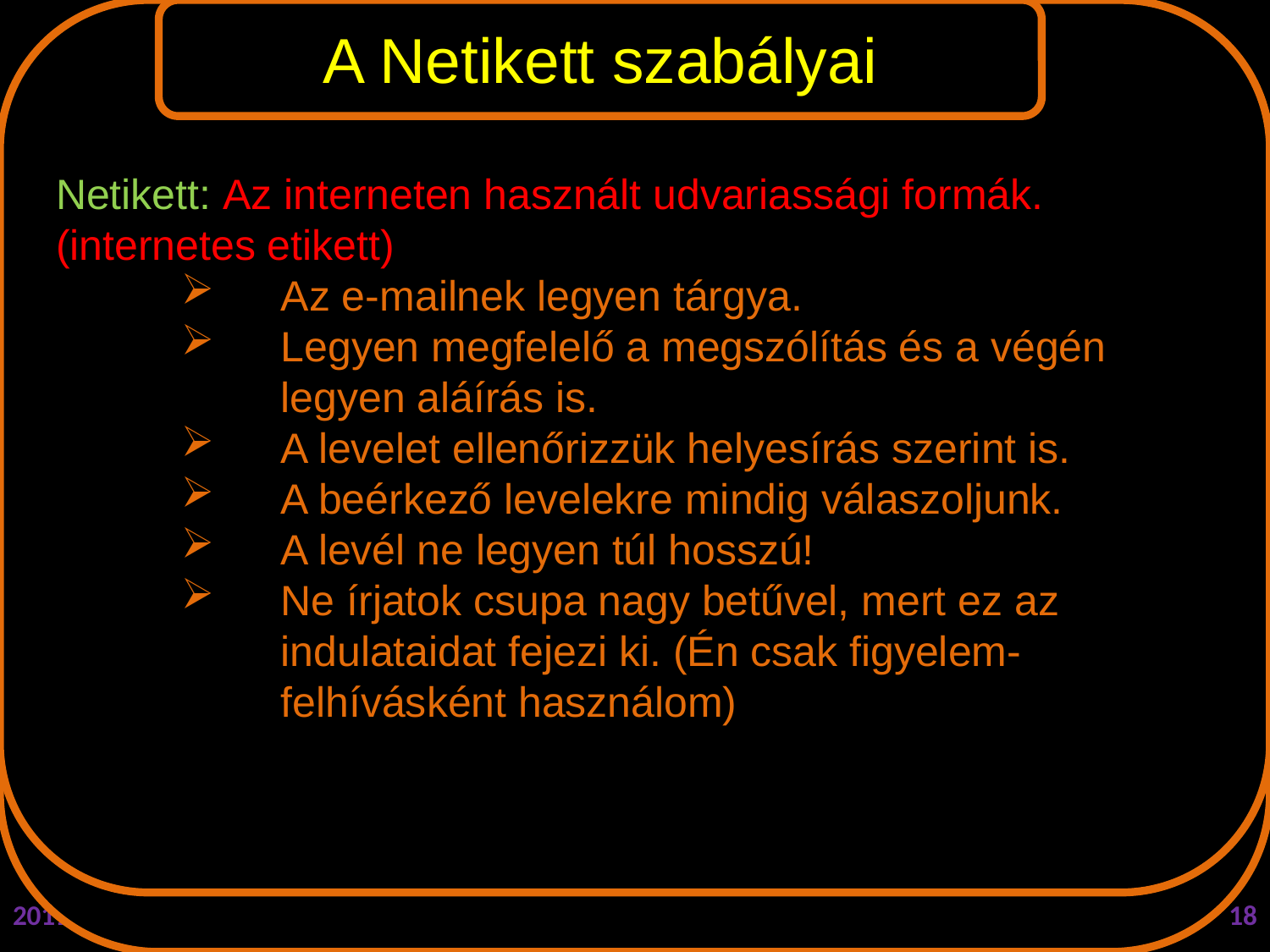

# Az internetes levelezés
To- Címzett: a címzett e-mail címe.
Cc- Másolat: Azok e-mail címe, akik másolatot kapnak a levélről.
Bcc- Titkos másolat, azok e-mail címe, akik „vak” másolatot kapnak a levélről, azaz nem látják majd, hogy kiknek lett elküldve a levél.
Netikett: Az interneten használt udvariassági formák. (internetes etikett)
Az e-mailnek legyen tárgya.
Legyen megfelelő a megszólítás és a végén legyen aláírás is.
A levelet ellenőrizzük helyesírás szerint is.
A beérkező levelekre mindig válaszoljunk.
A levél ne legyen túl hosszú!
Ne írjatok csupa nagy betűvel, mert ez az indulataidat fejezi ki. (Én csak figyelem- felhívásként használom)
A Netikett szabályai
Hasznos rövidítések
Nyerő akció
porszívó
E-mail (electronic mail - elektronikus posta, villámposta):
Az internethez kötött (Host) gépek szolgáltatása, amely lehetővé teszi, hogy más felhasználóknak a hálózaton keresztül üzenetet küldjünk, kapjunk.
Spam: A nem kért tömeges számú reklám anyagok.
E-amil cím felépítése:
miazazinternet@freemail.hu
Nyerő akció
origó
Kozmetika
Utazás
Szavazz!
Utazás
origó

reklám
Kozmetika
Szavazz!
domain név

Az országra, vagy szervezetre utal.
hu: Magyarországra utal
.mil: katonaságra

reklám
Kozmetika

Utazás
origó
Nyerő akció
kukac
Felhasználó név
Szavazz!
reklám
2011.03.07.
Internet és a hálozati szogáltatások
18